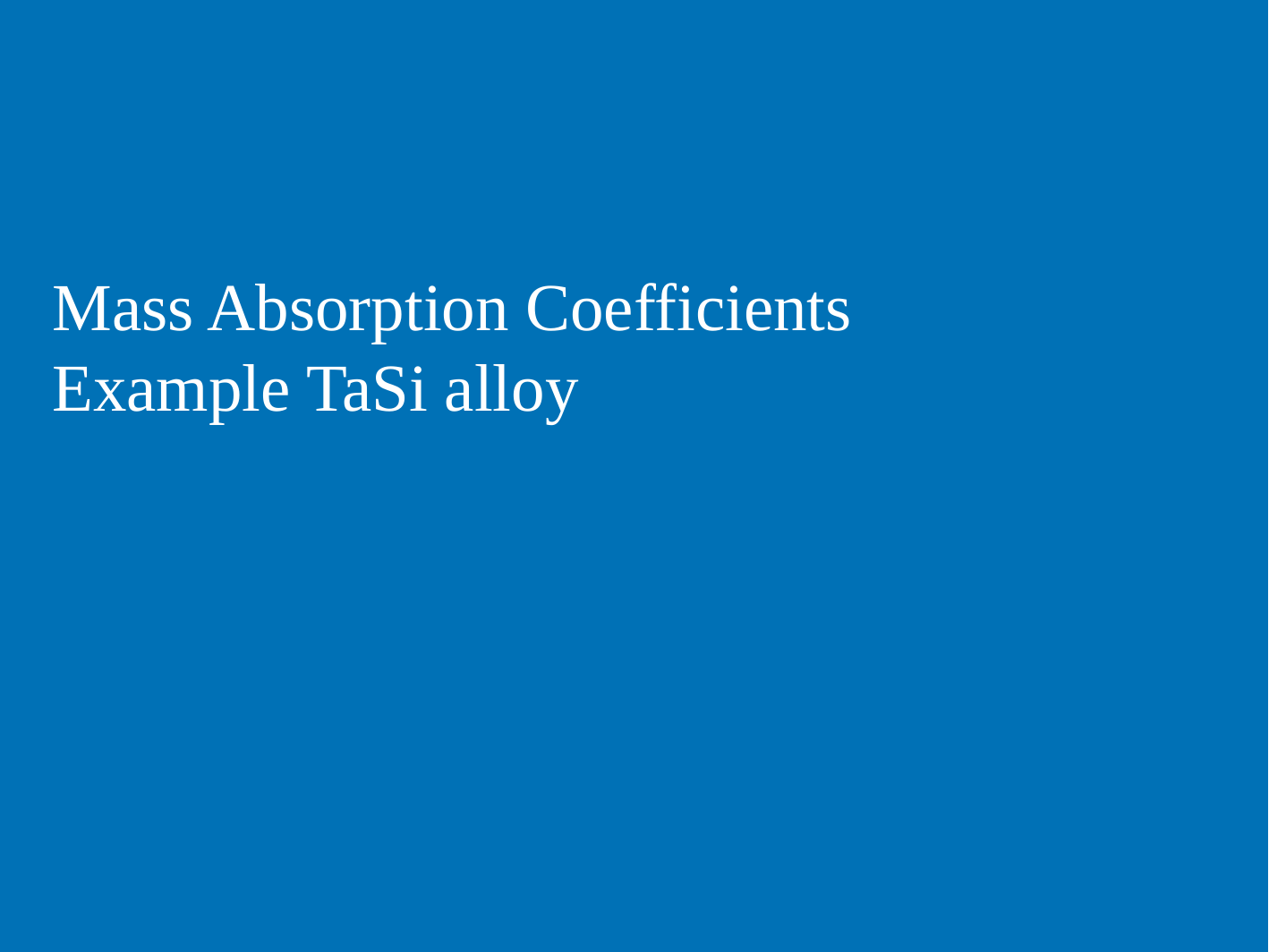

# Mass Absorption Coefficients Example TaSi alloy